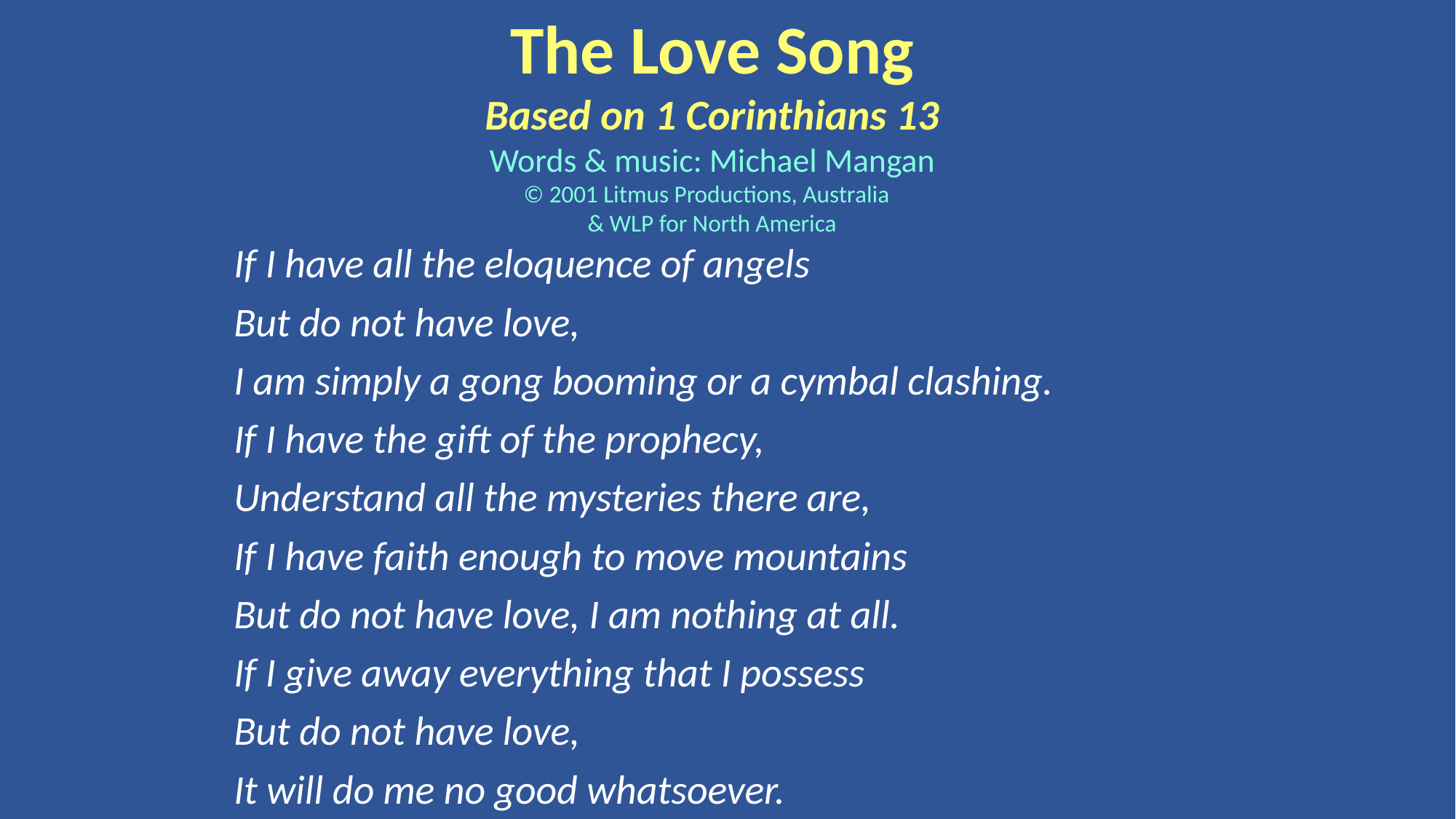

The Love Song
Based on 1 Corinthians 13
Words & music: Michael Mangan
© 2001 Litmus Productions, Australia
& WLP for North America
If I have all the eloquence of angels
But do not have love,
I am simply a gong booming or a cymbal clashing.
If I have the gift of the prophecy,
Understand all the mysteries there are,
If I have faith enough to move mountains
But do not have love, I am nothing at all.
If I give away everything that I possess
But do not have love,
It will do me no good whatsoever.